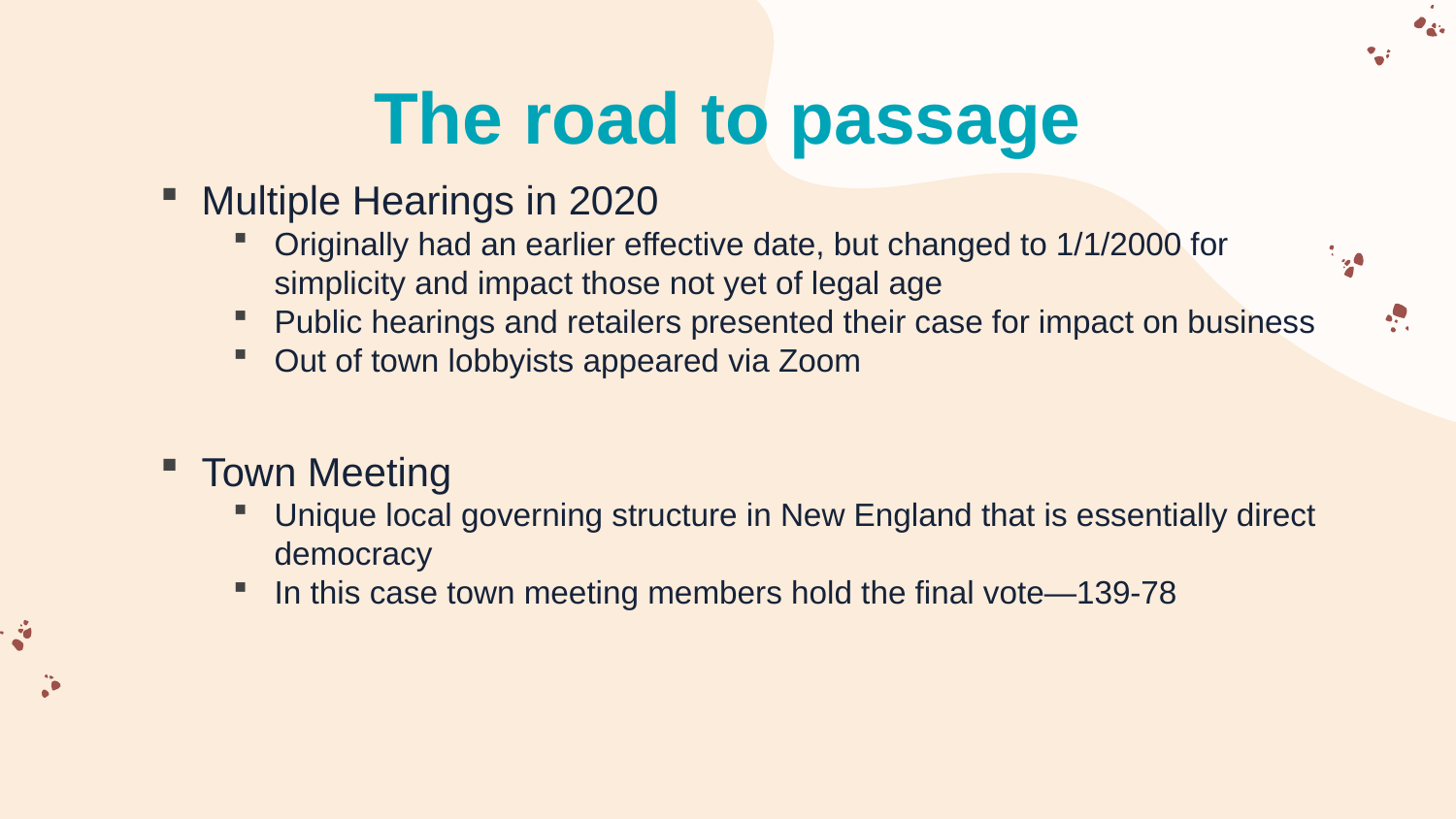

# The road to passage
Multiple Hearings in 2020
Originally had an earlier effective date, but changed to 1/1/2000 for simplicity and impact those not yet of legal age
Public hearings and retailers presented their case for impact on business
Out of town lobbyists appeared via Zoom

Town Meeting
Unique local governing structure in New England that is essentially direct democracy
In this case town meeting members hold the final vote—139-78